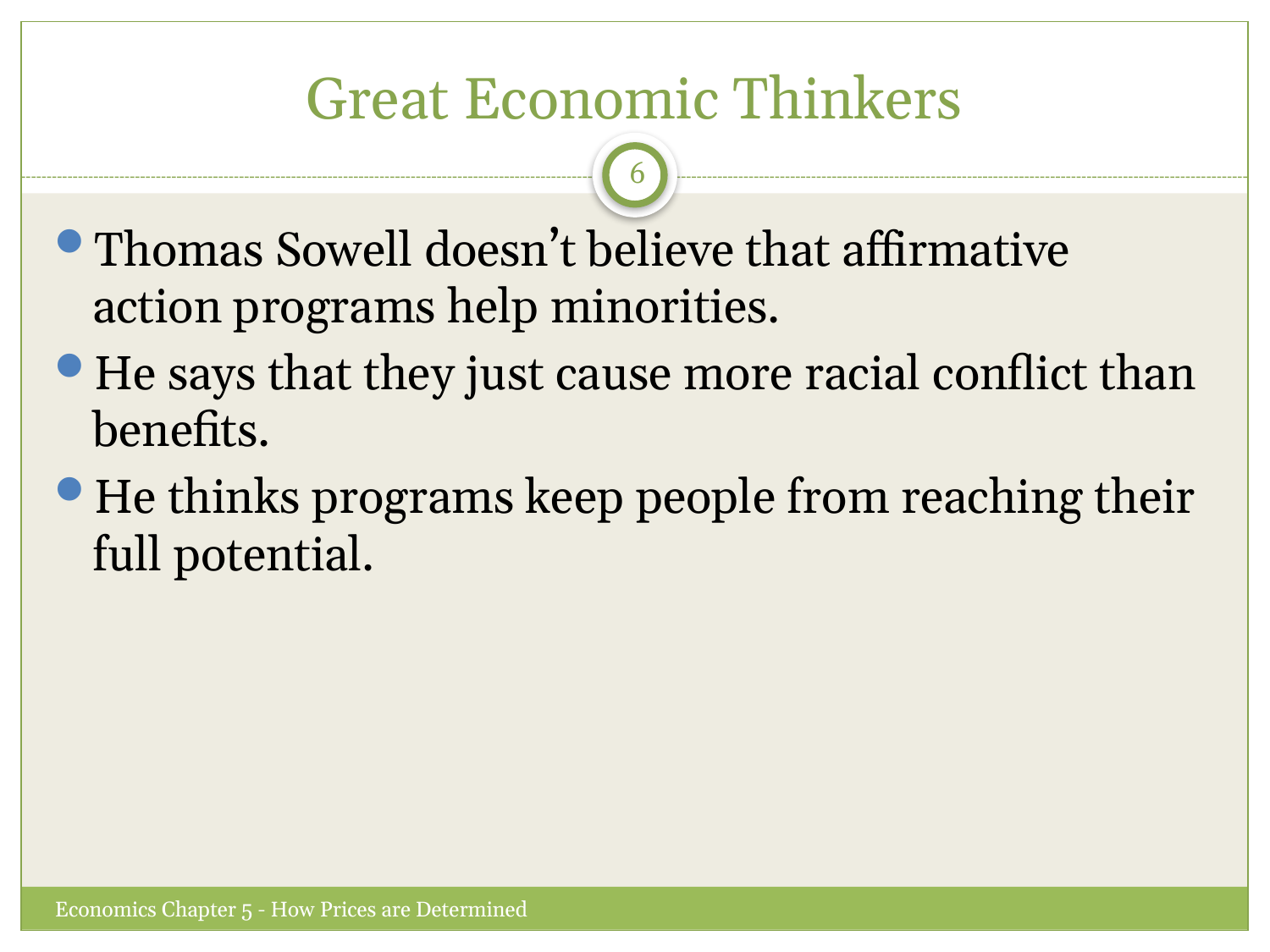

# Great Economic Thinkers
6
Thomas Sowell doesn’t believe that affirmative action programs help minorities.
He says that they just cause more racial conflict than benefits.
He thinks programs keep people from reaching their full potential.

Economics Chapter 5 - How Prices are Determined